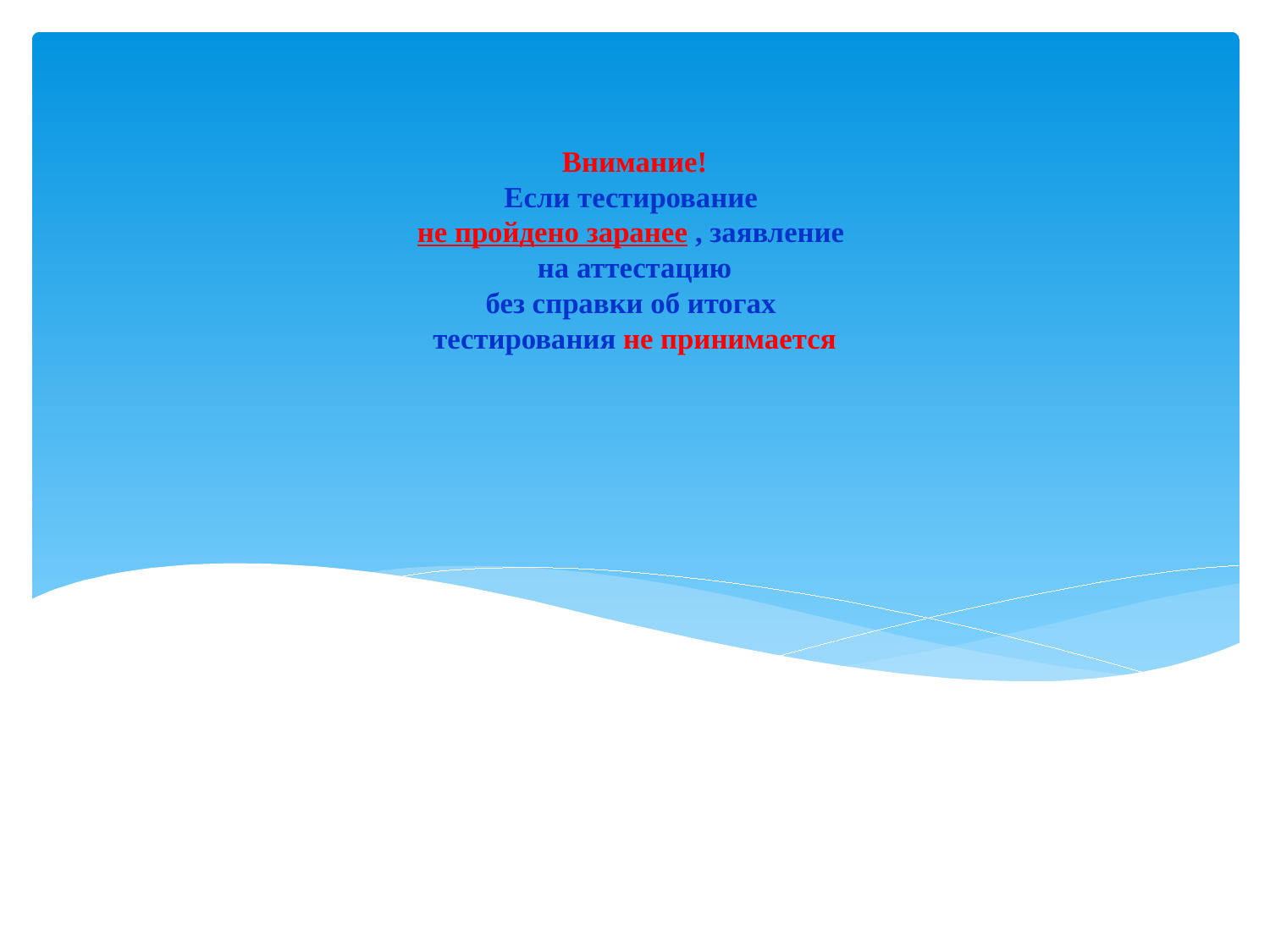

# Внимание! Если тестирование не пройдено заранее , заявление на аттестацию без справки об итогах тестирования не принимается